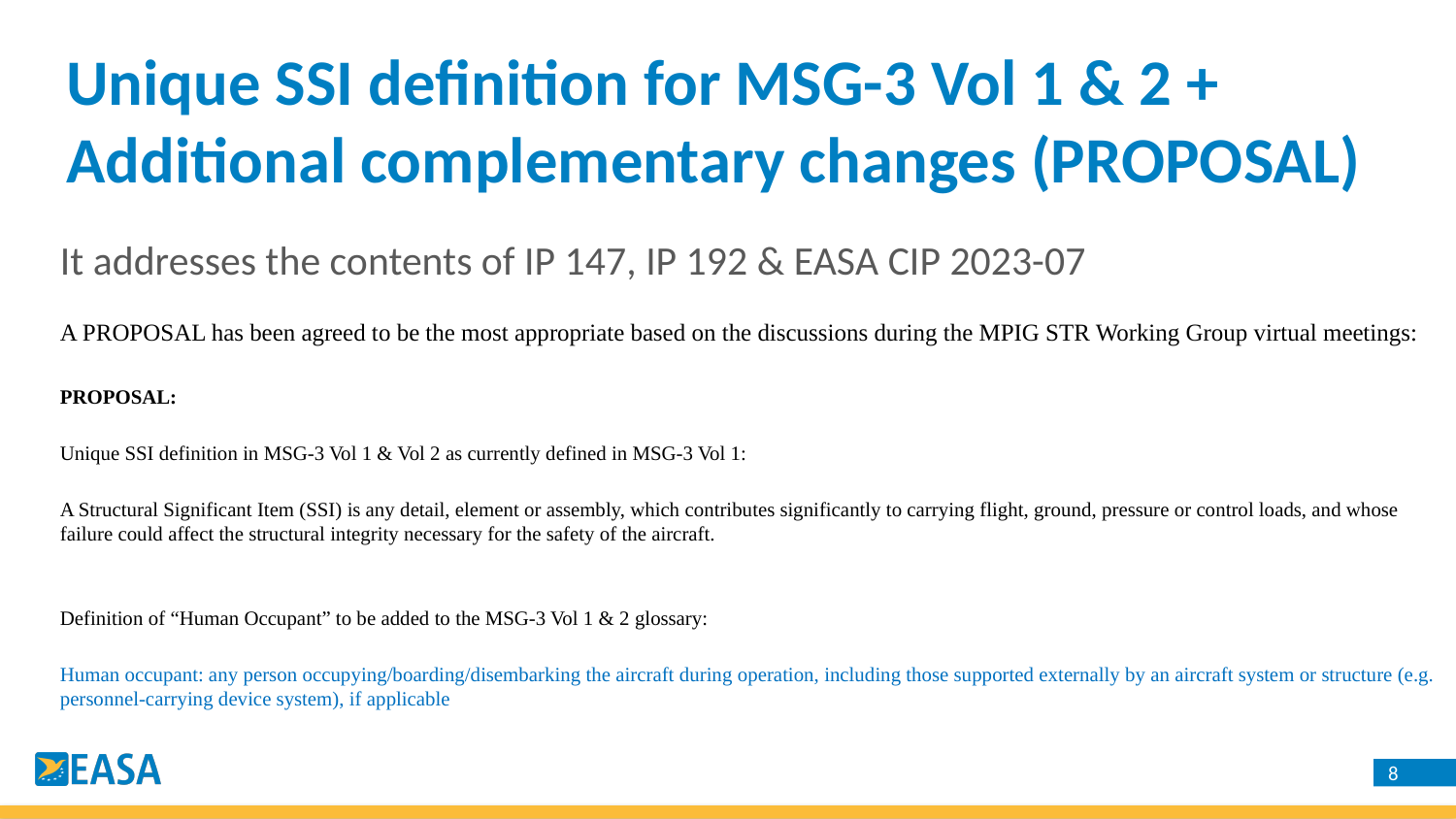

Unique SSI definition for MSG-3 Vol 1 & 2 + Additional complementary changes (PROPOSAL)
#
It addresses the contents of IP 147, IP 192 & EASA CIP 2023-07

A PROPOSAL has been agreed to be the most appropriate based on the discussions during the MPIG STR Working Group virtual meetings:

PROPOSAL:

Unique SSI definition in MSG-3 Vol 1 & Vol 2 as currently defined in MSG-3 Vol 1:

A Structural Significant Item (SSI) is any detail, element or assembly, which contributes significantly to carrying flight, ground, pressure or control loads, and whose failure could affect the structural integrity necessary for the safety of the aircraft.

Definition of “Human Occupant” to be added to the MSG-3 Vol 1 & 2 glossary:

Human occupant: any person occupying/boarding/disembarking the aircraft during operation, including those supported externally by an aircraft system or structure (e.g. personnel-carrying device system), if applicable